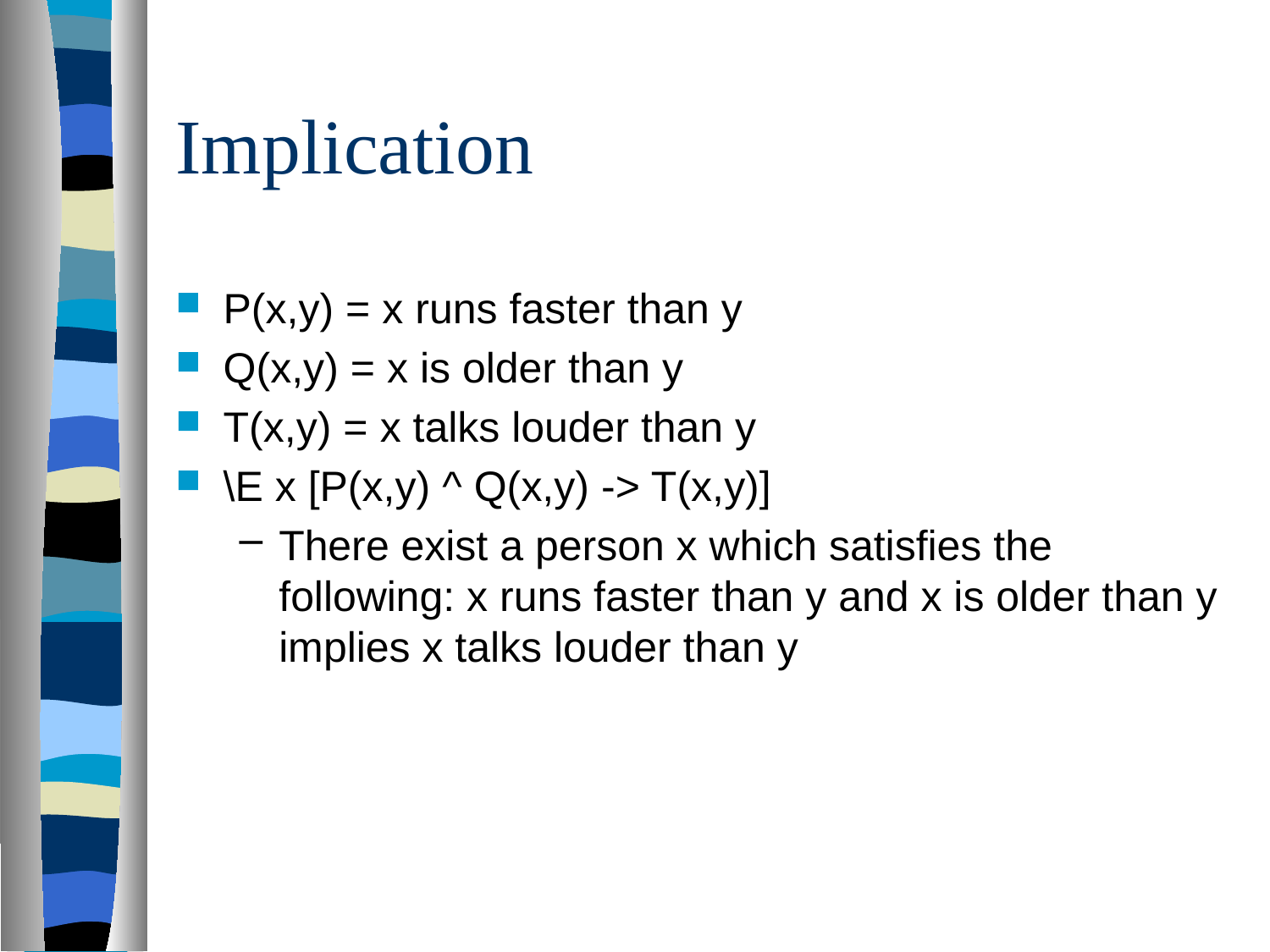

# Implication
P(x,y) = x runs faster than y
Q(x,y) = x is older than y
T(x,y) = x talks louder than y
\E x [P(x,y) ^ Q(x,y) -> T(x,y)]
There exist a person x which satisfies the following: x runs faster than y and x is older than y implies x talks louder than y